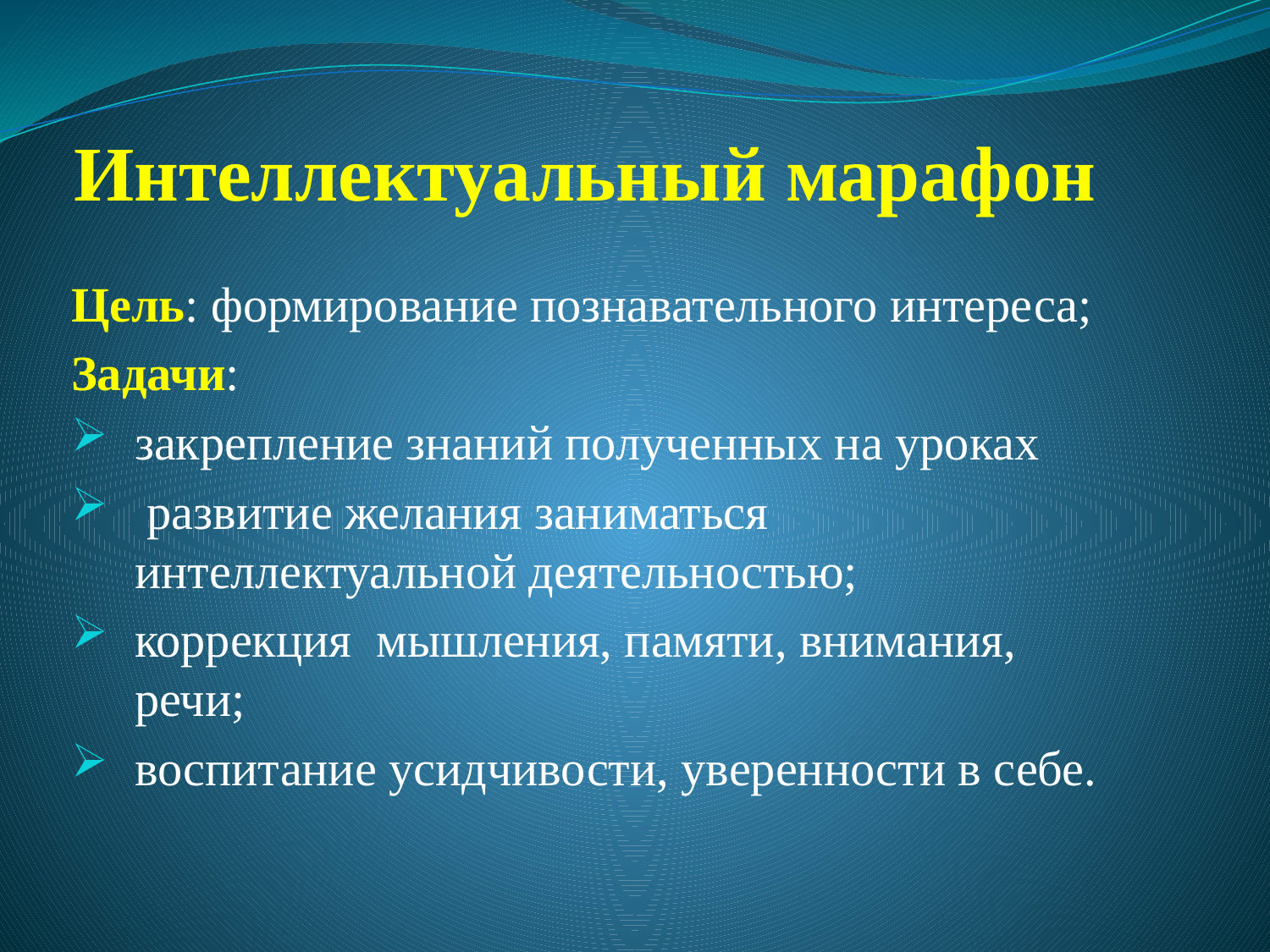

# Интеллектуальный марафон
Цель: формирование познавательного интереса;
Задачи:
закрепление знаний полученных на уроках
 развитие желания заниматься интеллектуальной деятельностью;
коррекция  мышления, памяти, внимания, речи;
воспитание усидчивости, уверенности в себе.